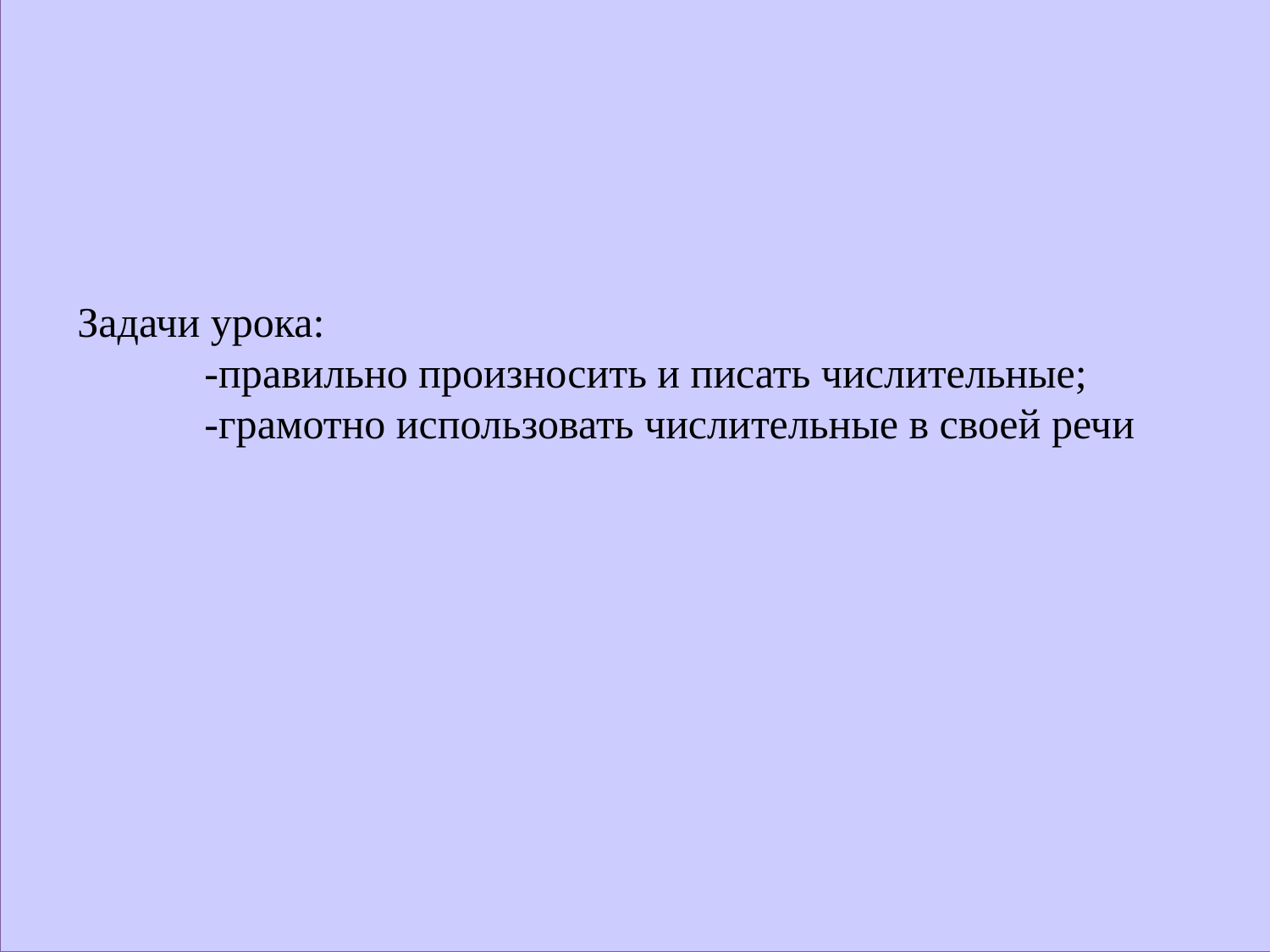

Задачи урока:
	-правильно произносить и писать числительные;
	-грамотно использовать числительные в своей речи